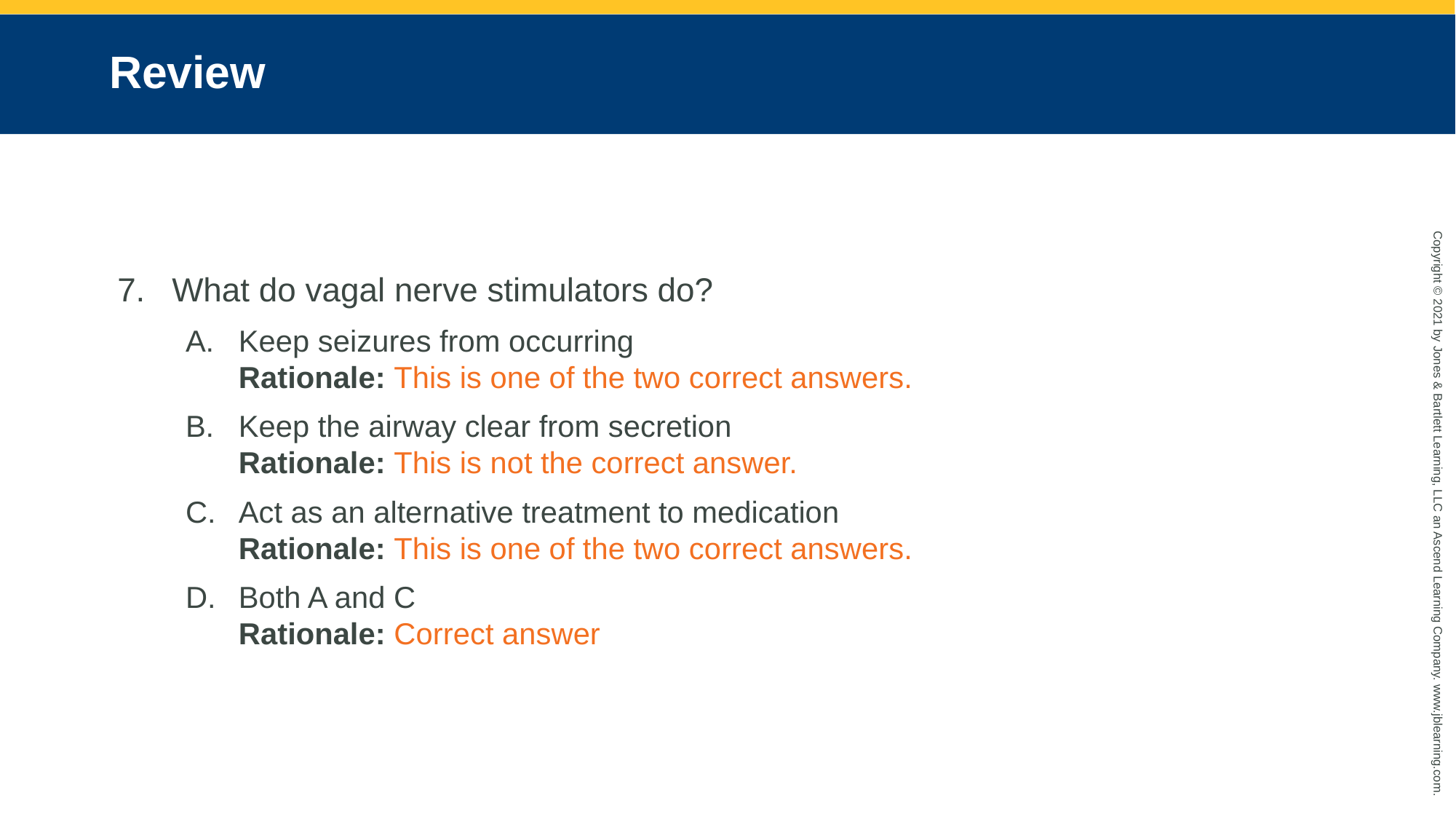

# Review
What do vagal nerve stimulators do?
Keep seizures from occurring
Rationale: This is one of the two correct answers.
Keep the airway clear from secretion
Rationale: This is not the correct answer.
Act as an alternative treatment to medication
Rationale: This is one of the two correct answers.
Both A and C
Rationale: Correct answer